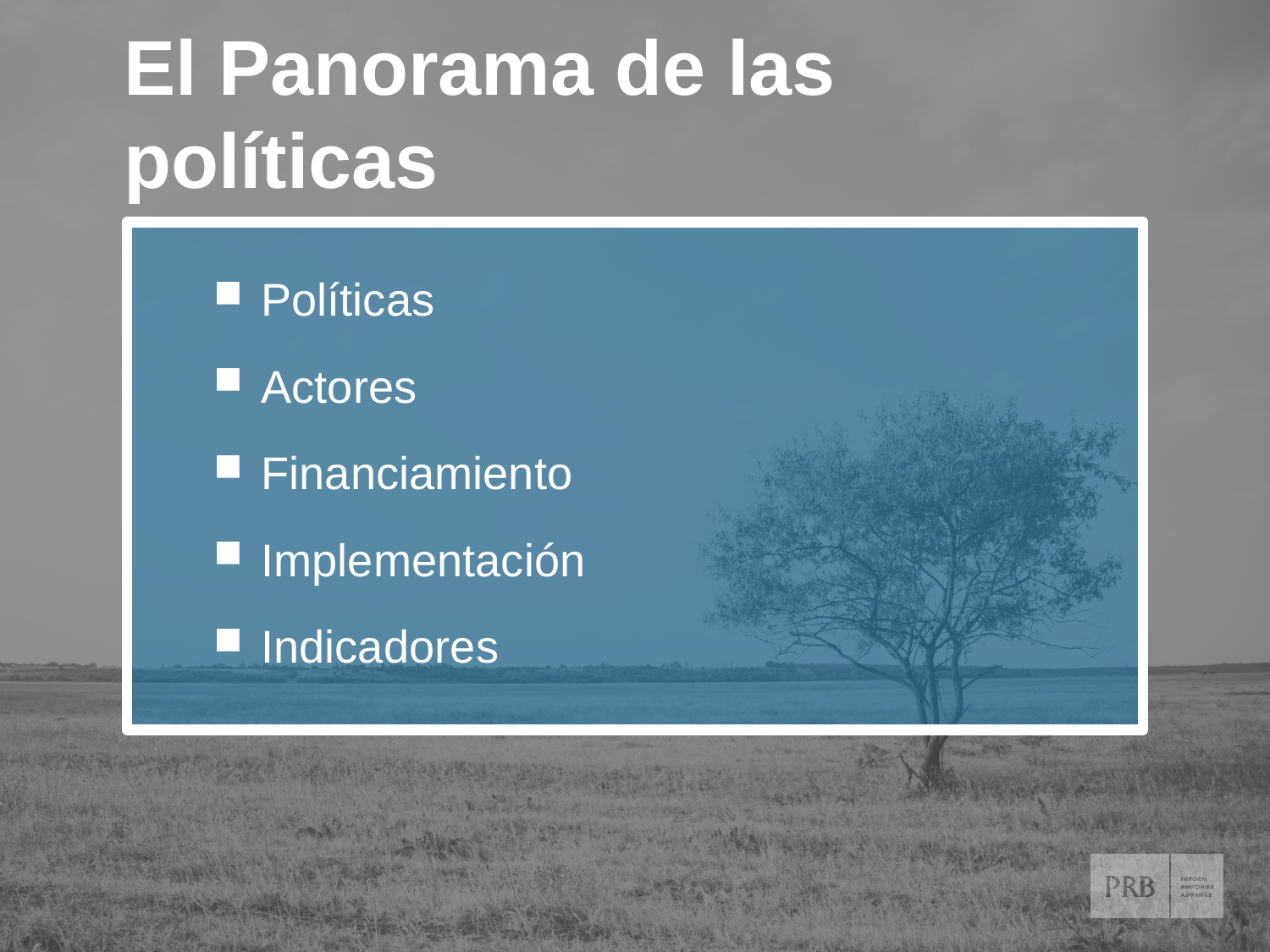

El Panorama de las políticas
Políticas
Actores
Financiamiento
Implementación
Indicadores